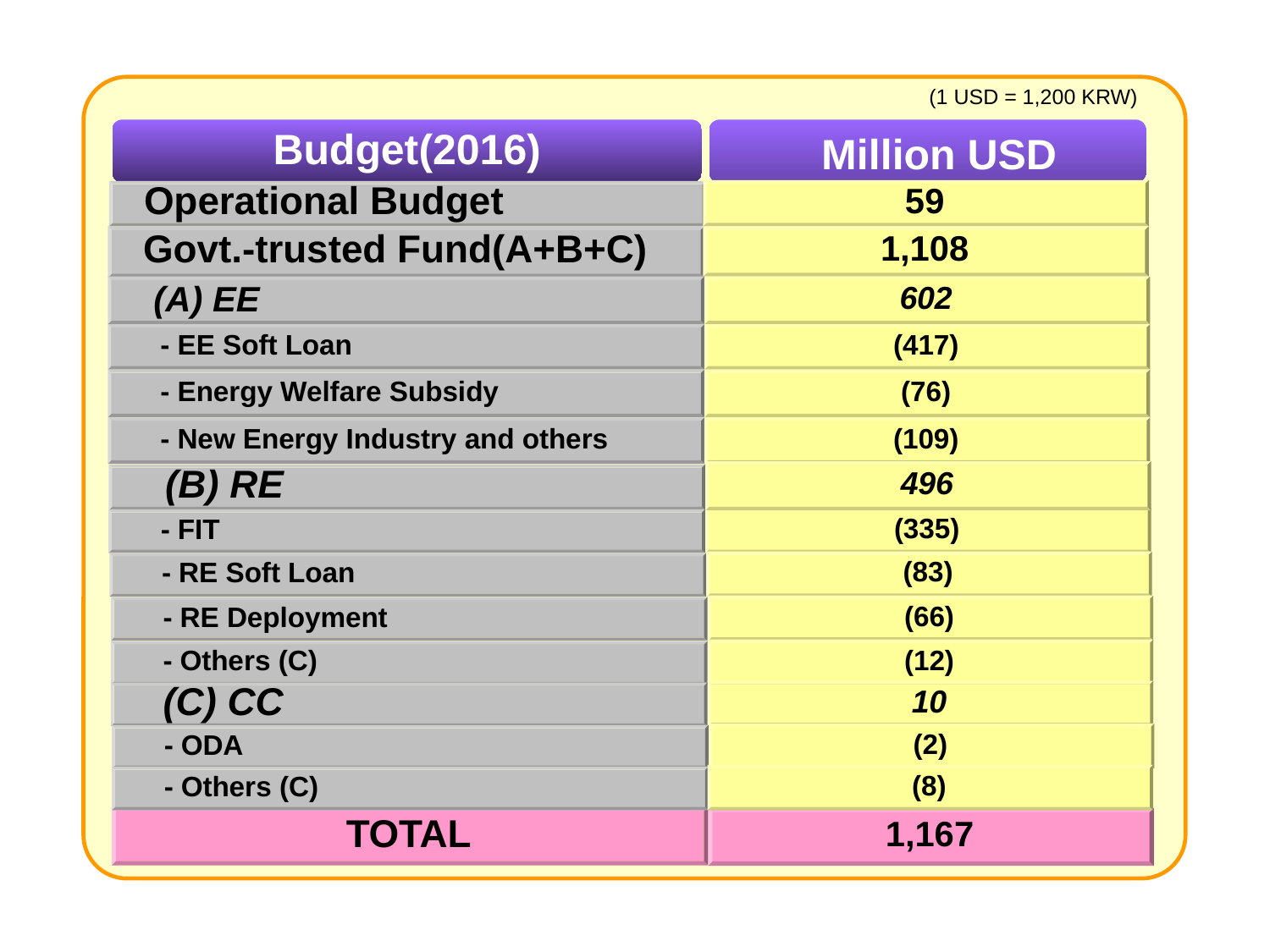

(1 USD = 1,200 KRW)
Budget(2016)

Million USD
59
  Operational Budget
  Govt.-trusted Fund(A+B+C)
1,108
   (A) EE
602
     - EE Soft Loan
(417)
(76)
     - Energy Welfare Subsidy
     - New Energy Industry and others
(109)
496
    (B) RE
(335)
     - FIT
(83)
     - RE Soft Loan
(66)
     - RE Deployment
(12)
     - Others (C)
10
     (C) CC
(2)
     - ODA
(8)
     - Others (C)
TOTAL
1,167
8